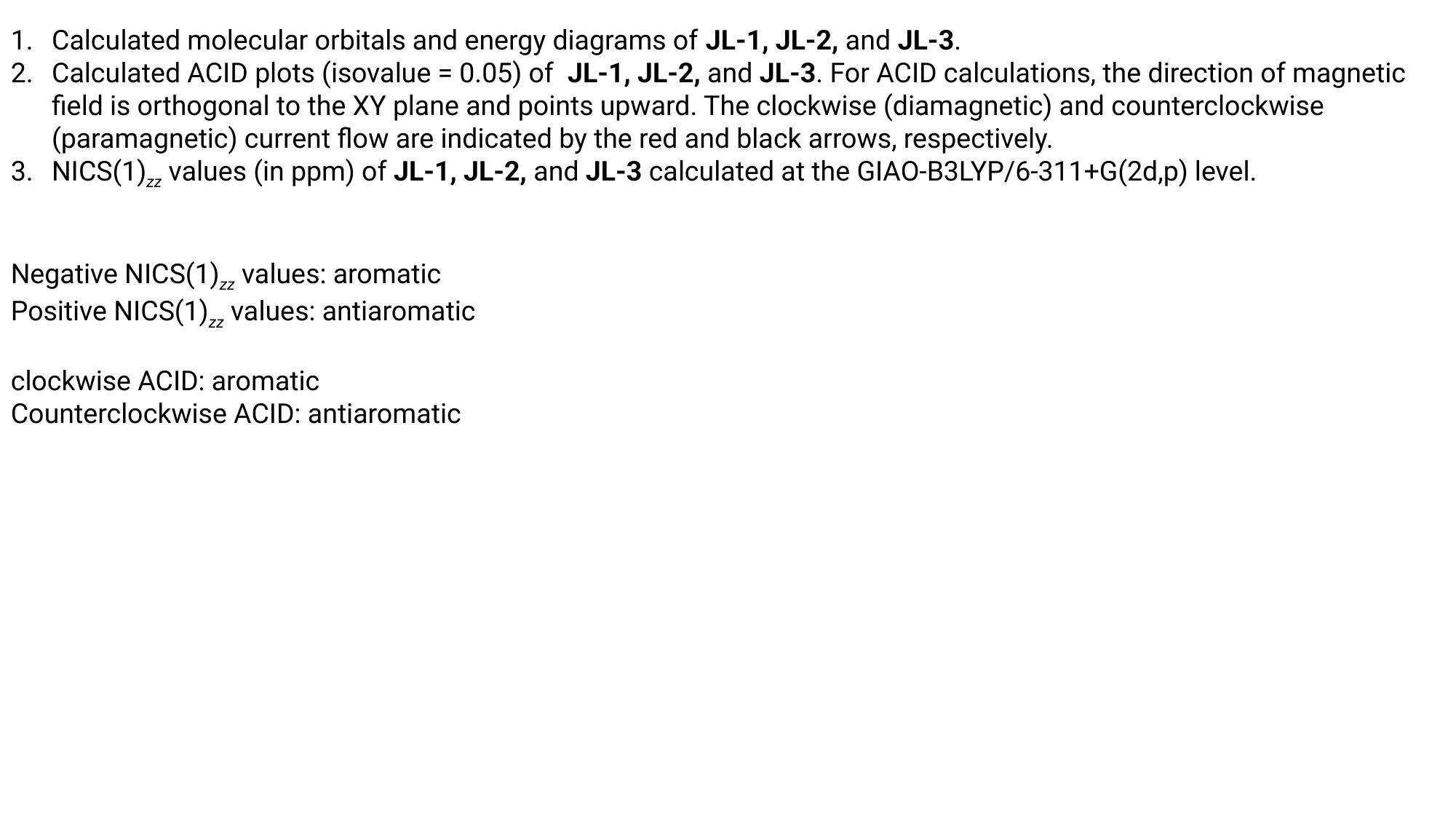

Calculated molecular orbitals and energy diagrams of JL-1, JL-2, and JL-3.
Calculated ACID plots (isovalue = 0.05) of  JL-1, JL-2, and JL-3. For ACID calculations, the direction of magnetic field is orthogonal to the XY plane and points upward. The clockwise (diamagnetic) and counterclockwise (paramagnetic) current flow are indicated by the red and black arrows, respectively.
NICS(1)zz values (in ppm) of JL-1, JL-2, and JL-3 calculated at the GIAO-B3LYP/6-311+G(2d,p) level.

Negative NICS(1)zz values: aromatic
Positive NICS(1)zz values: antiaromatic

clockwise ACID: aromatic
Counterclockwise ACID: antiaromatic